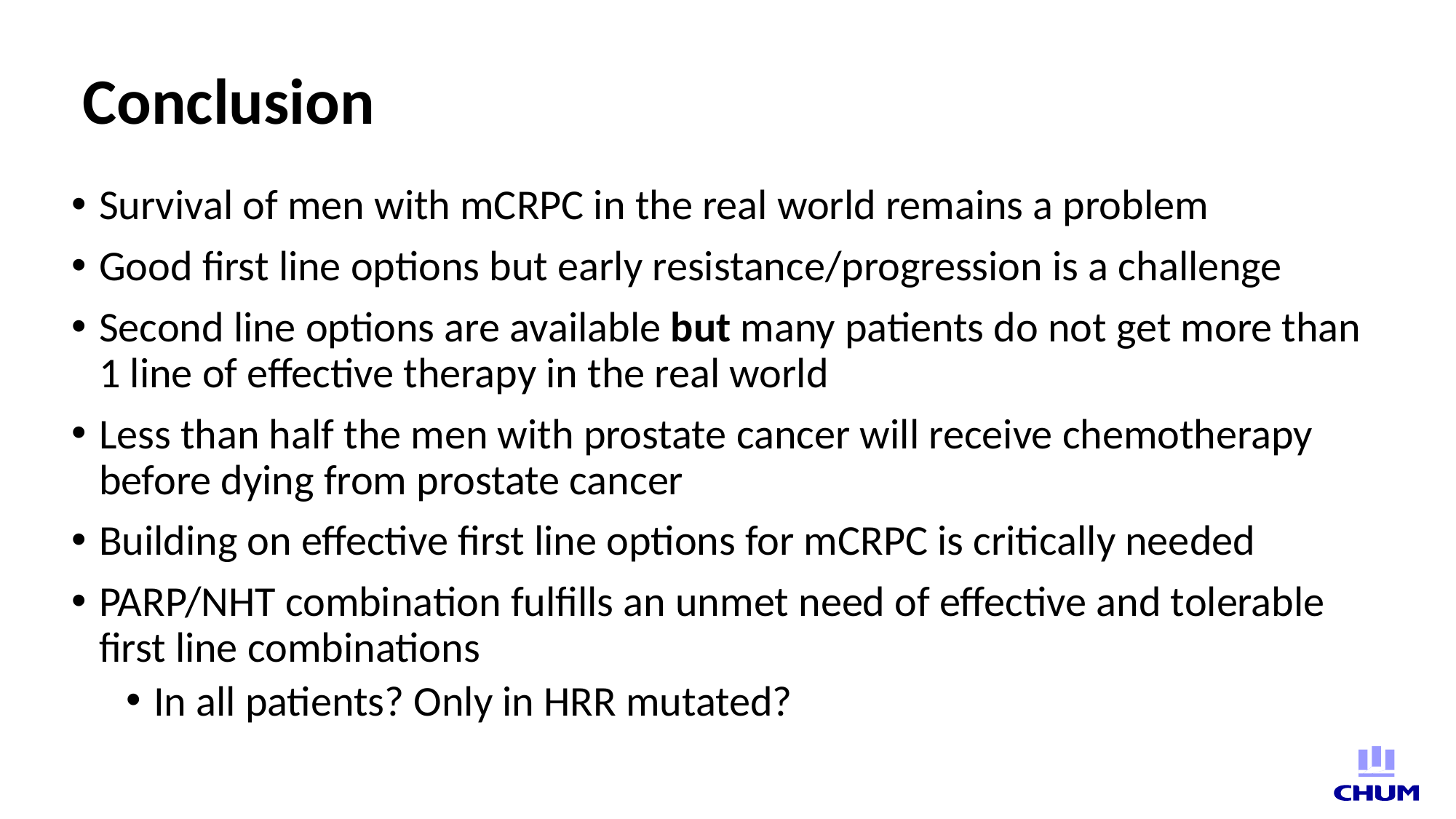

# Conclusion
Survival of men with mCRPC in the real world remains a problem
Good first line options but early resistance/progression is a challenge
Second line options are available but many patients do not get more than 1 line of effective therapy in the real world
Less than half the men with prostate cancer will receive chemotherapy before dying from prostate cancer
Building on effective first line options for mCRPC is critically needed
PARP/NHT combination fulfills an unmet need of effective and tolerable first line combinations
In all patients? Only in HRR mutated?